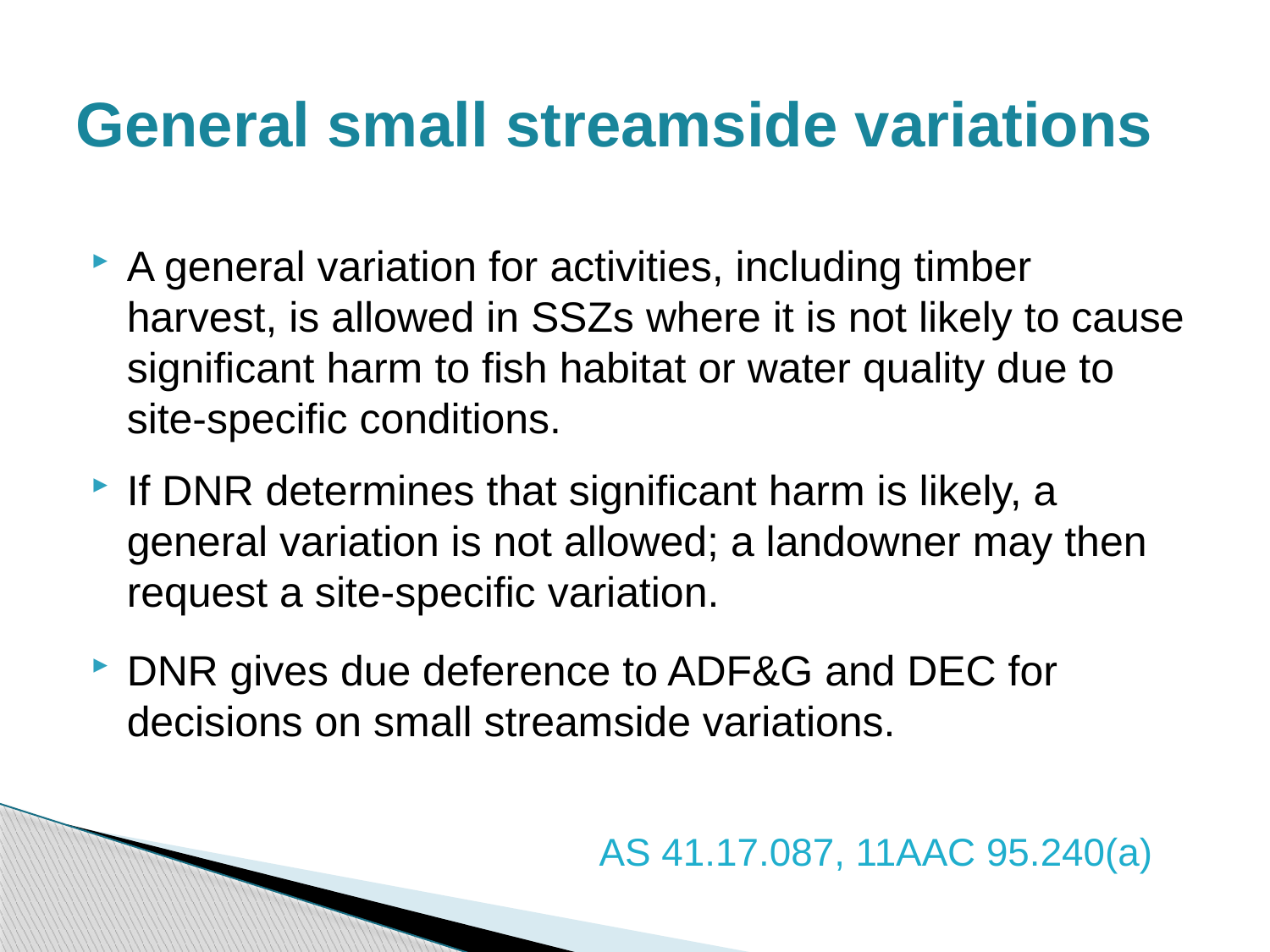

# General small streamside variations
A general variation for activities, including timber harvest, is allowed in SSZs where it is not likely to cause significant harm to fish habitat or water quality due to site-specific conditions.
If DNR determines that significant harm is likely, a general variation is not allowed; a landowner may then request a site-specific variation.
DNR gives due deference to ADF&G and DEC for decisions on small streamside variations.

				AS 41.17.087, 11AAC 95.240(a)